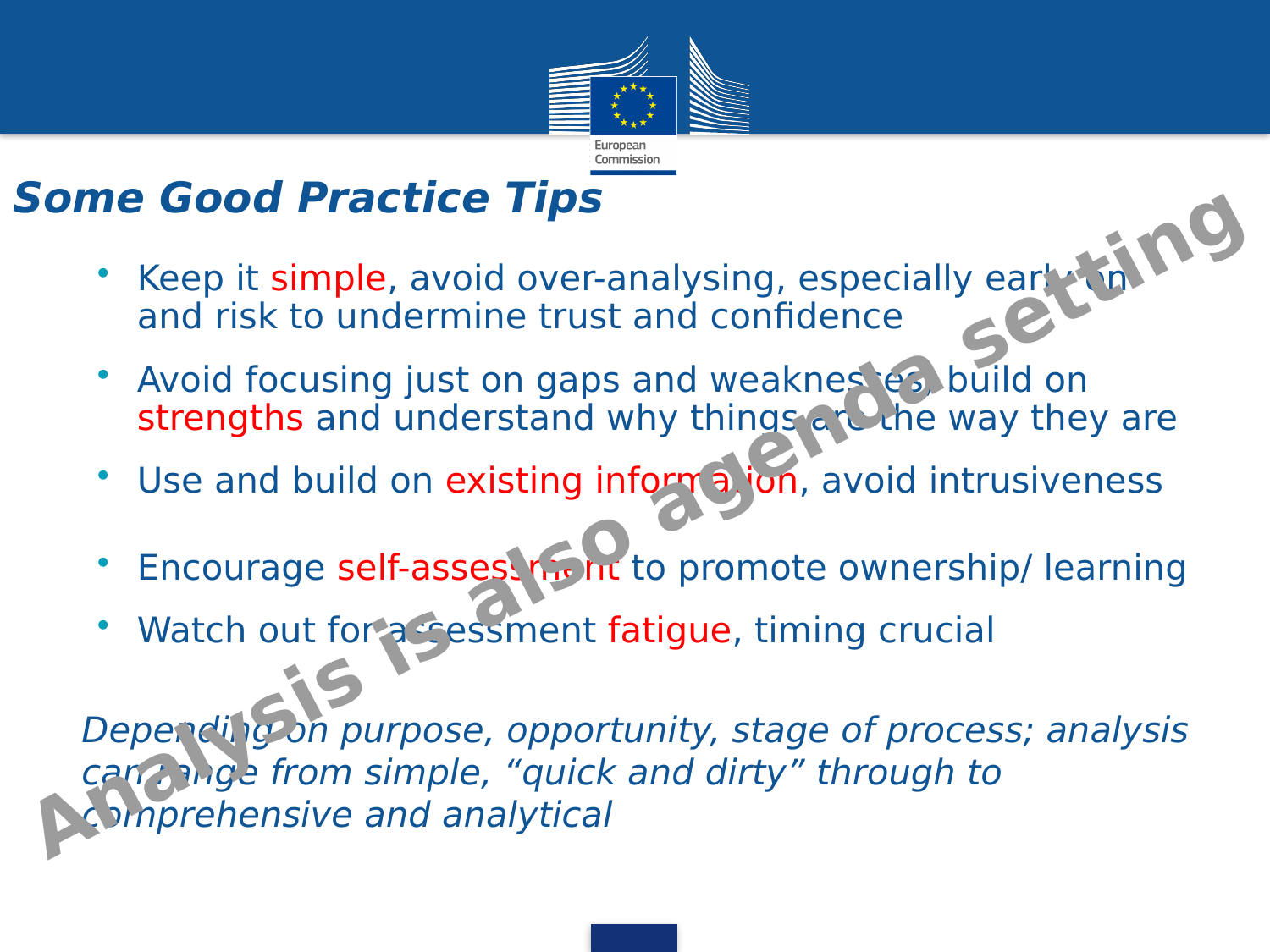

# Some Good Practice Tips
Keep it simple, avoid over-analysing, especially early on and risk to undermine trust and confidence

Avoid focusing just on gaps and weaknesses; build on strengths and understand why things are the way they are

Use and build on existing information, avoid intrusiveness

Encourage self-assessment to promote ownership/ learning

Watch out for assessment fatigue, timing crucial

	Depending on purpose, opportunity, stage of process; analysis can range from simple, “quick and dirty” through to comprehensive and analytical
Analysis is also agenda setting